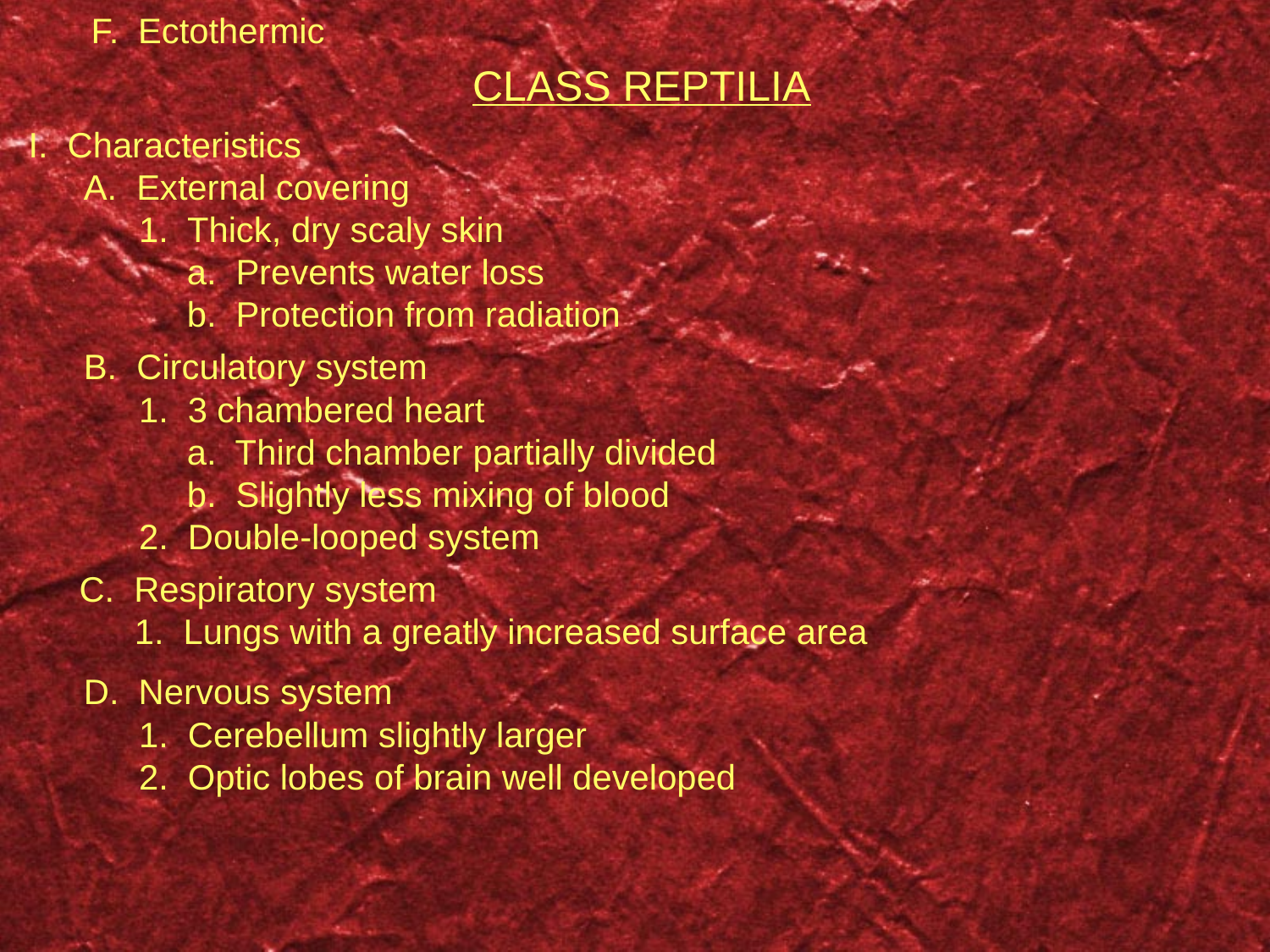

F.  Ectothermic
CLASS REPTILIA
I.  Characteristics
	A.  External covering
		1.  Thick, dry scaly skin
			a.  Prevents water loss
			b.  Protection from radiation
	B.  Circulatory system
		1.  3 chambered heart
			a.  Third chamber partially divided
			b.  Slightly less mixing of blood
		2.  Double-looped system
	C.  Respiratory system
		1.  Lungs with a greatly increased surface area
	D.  Nervous system
		1.  Cerebellum slightly larger
		2.  Optic lobes of brain well developed